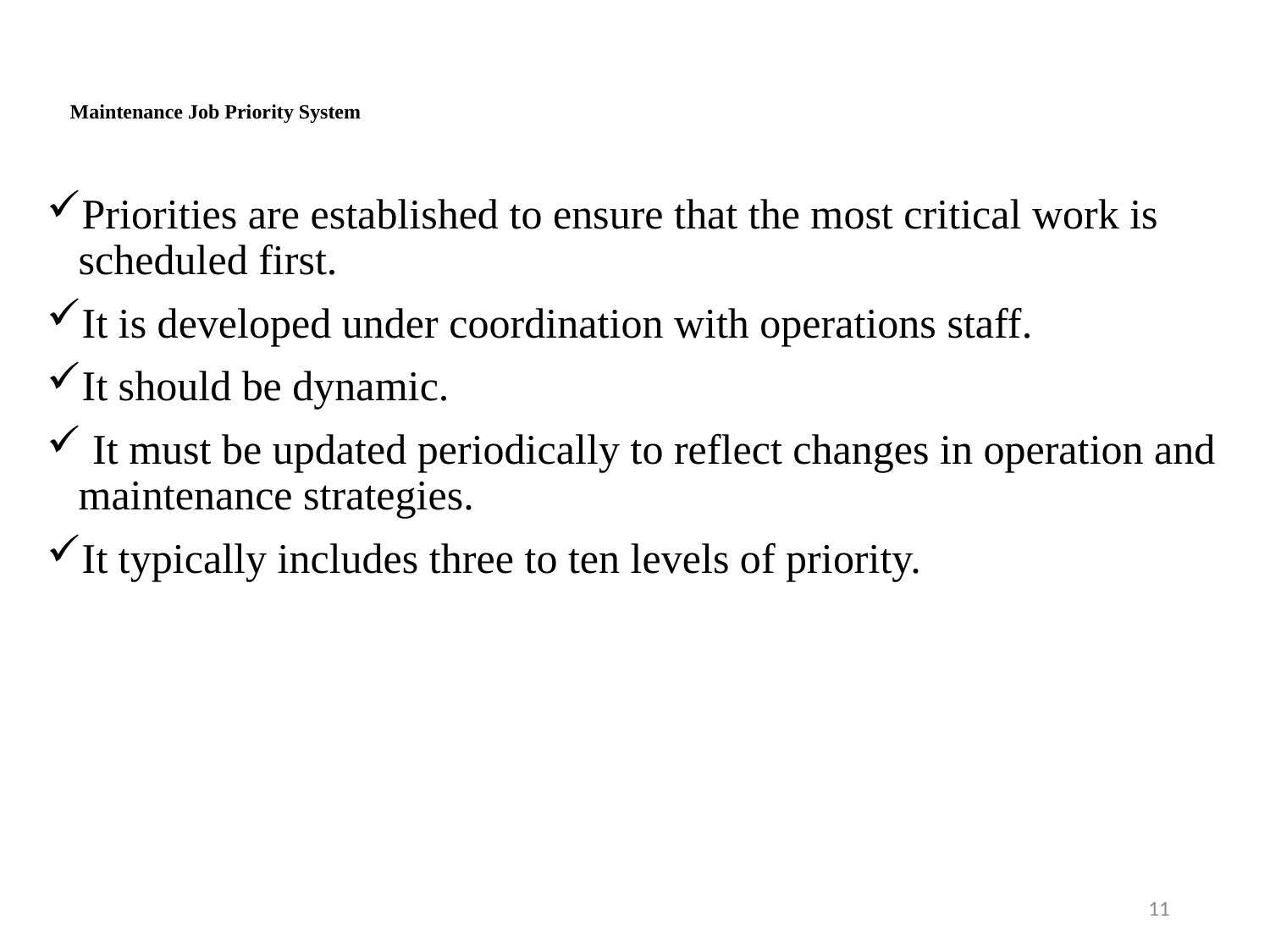

# Maintenance Job Priority System
Priorities are established to ensure that the most critical work is scheduled first.
It is developed under coordination with operations staff.
It should be dynamic.
 It must be updated periodically to reflect changes in operation and maintenance strategies.
It typically includes three to ten levels of priority.
11